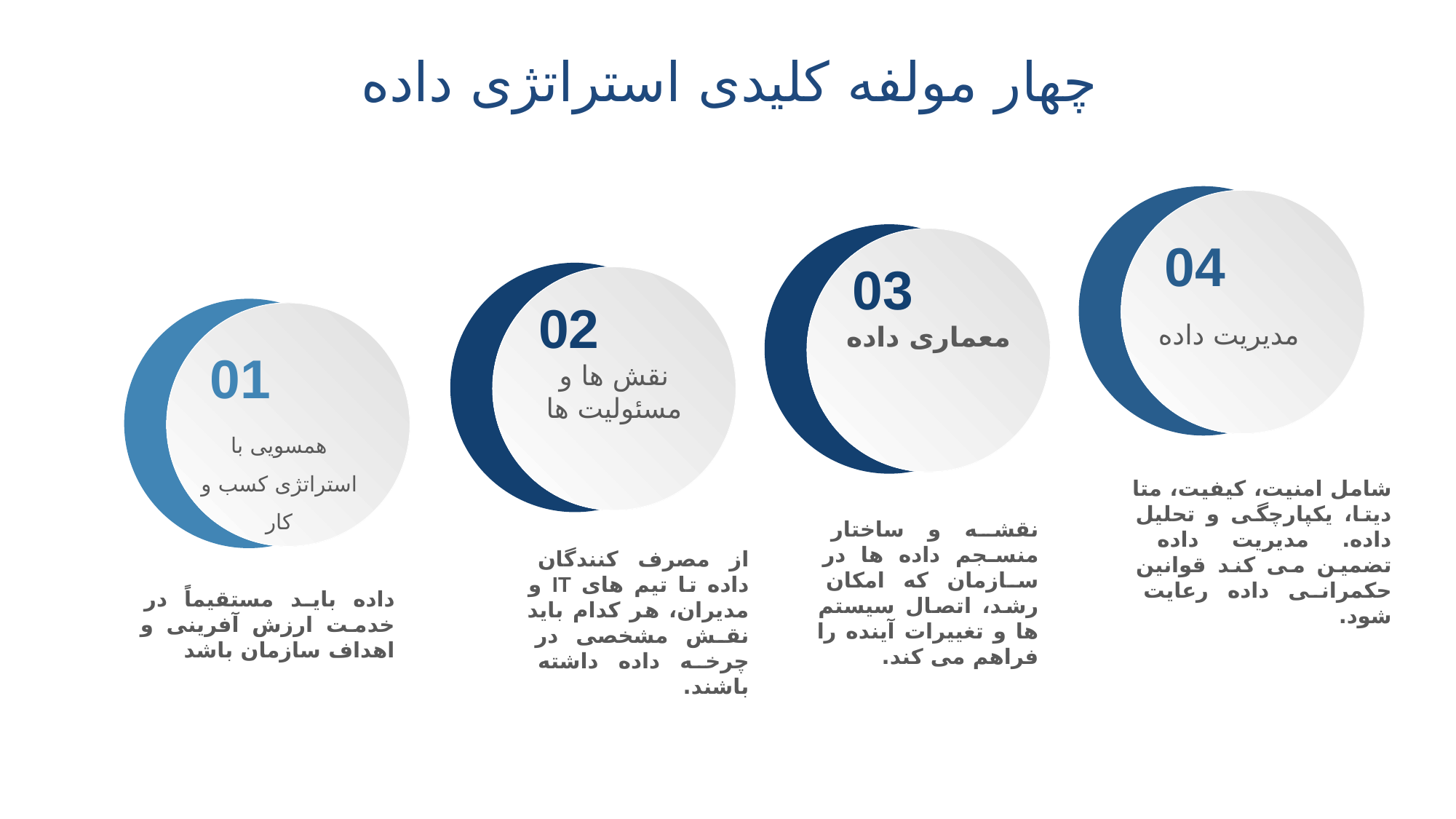

چهار مولفه کلیدی استراتژی داده

04
03

02

مدیریت داده
معماری داده
01
نقش ها و مسئولیت ها
همسویی با استراتژی کسب و کار
شامل امنیت، کیفیت، متا دیتا، یکپارچگی و تحلیل داده. مدیریت داده تضمین می کند قوانین حکمرانی داده رعایت شود.
نقشه و ساختار منسجم داده ها در سازمان که امکان رشد، اتصال سیستم ها و تغییرات آینده را فراهم می کند.
از مصرف کنندگان داده تا تیم های IT و مدیران، هر کدام باید نقش مشخصی در چرخه داده داشته باشند.
داده باید مستقیماً در خدمت ارزش آفرینی و اهداف سازمان باشد